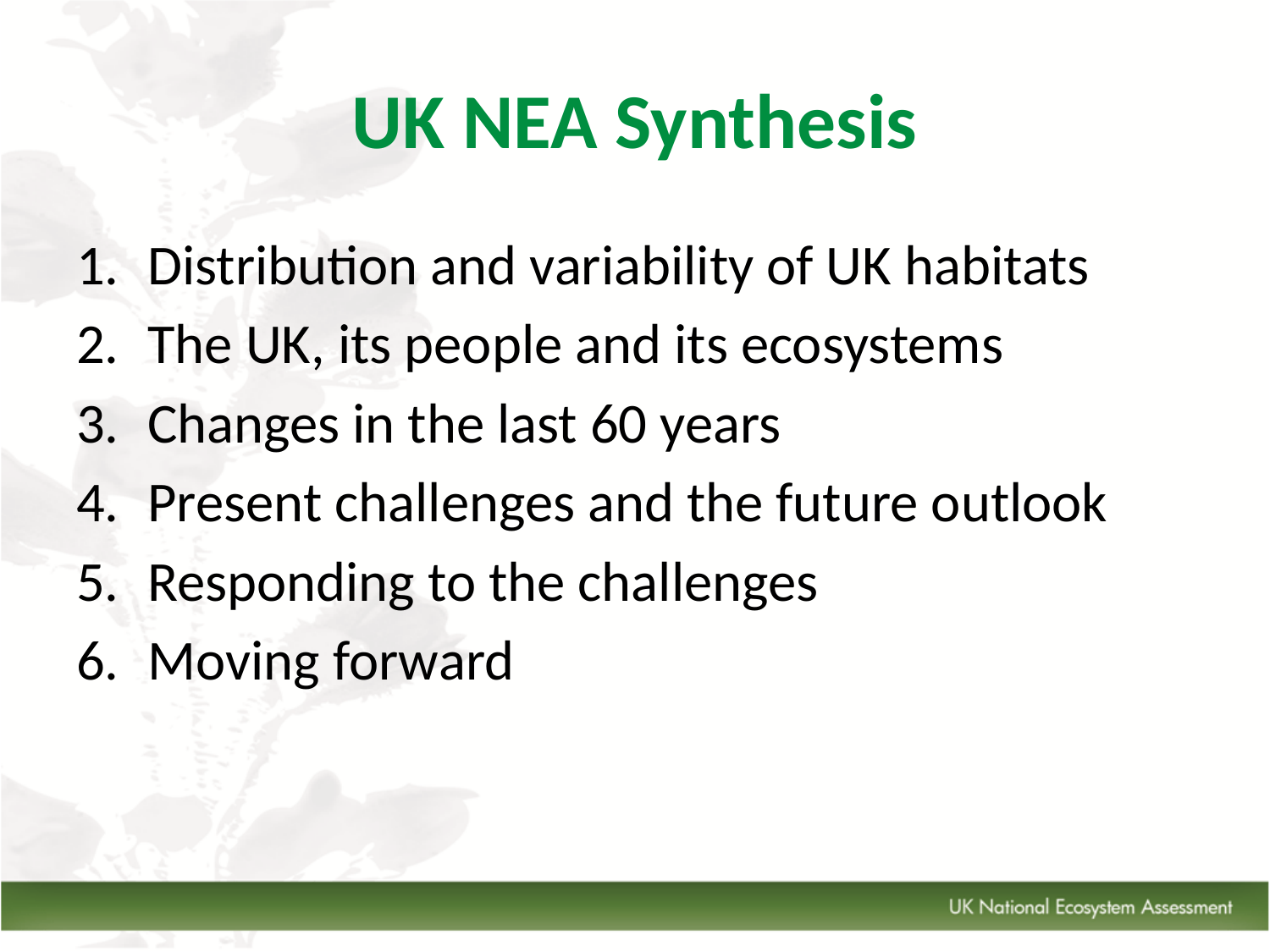

# UK NEA Synthesis
Distribution and variability of UK habitats
The UK, its people and its ecosystems
Changes in the last 60 years
Present challenges and the future outlook
Responding to the challenges
Moving forward